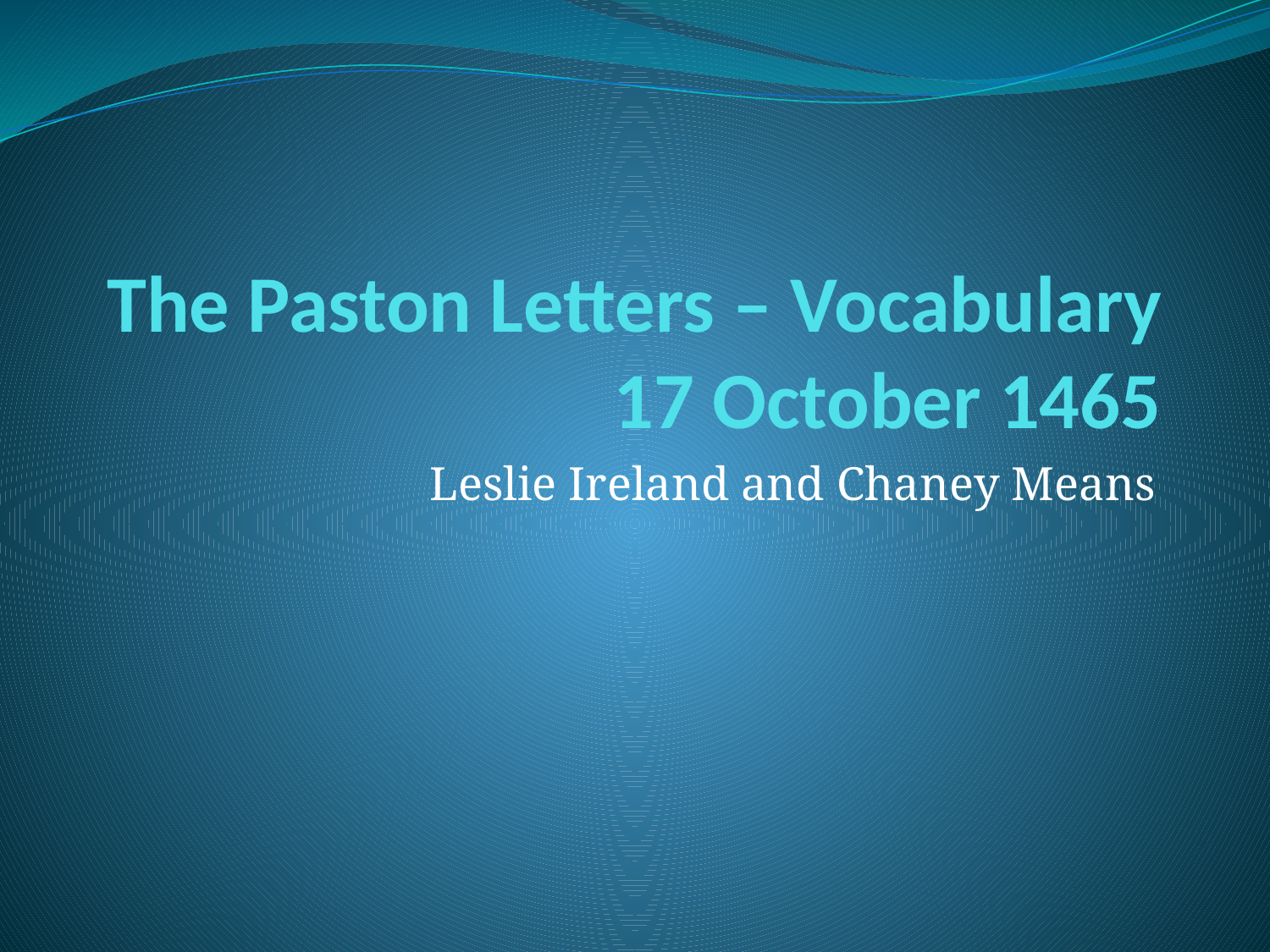

# The Paston Letters – Vocabulary 17 October 1465
Leslie Ireland and Chaney Means